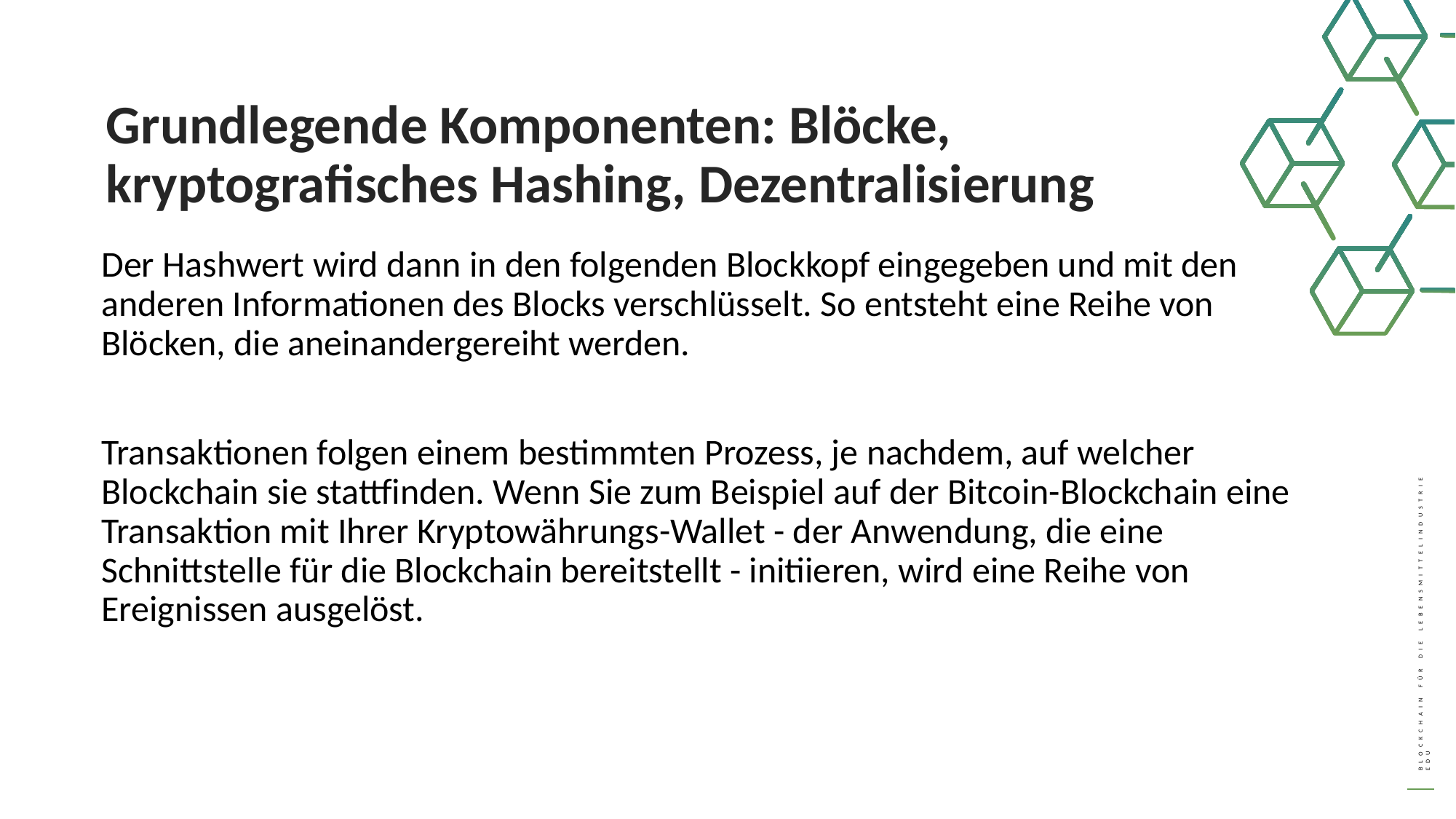

Grundlegende Komponenten: Blöcke, kryptografisches Hashing, Dezentralisierung
	Der Hashwert wird dann in den folgenden Blockkopf eingegeben und mit den anderen Informationen des Blocks verschlüsselt. So entsteht eine Reihe von Blöcken, die aneinandergereiht werden.

	Transaktionen folgen einem bestimmten Prozess, je nachdem, auf welcher Blockchain sie stattfinden. Wenn Sie zum Beispiel auf der Bitcoin-Blockchain eine Transaktion mit Ihrer Kryptowährungs-Wallet - der Anwendung, die eine Schnittstelle für die Blockchain bereitstellt - initiieren, wird eine Reihe von Ereignissen ausgelöst.